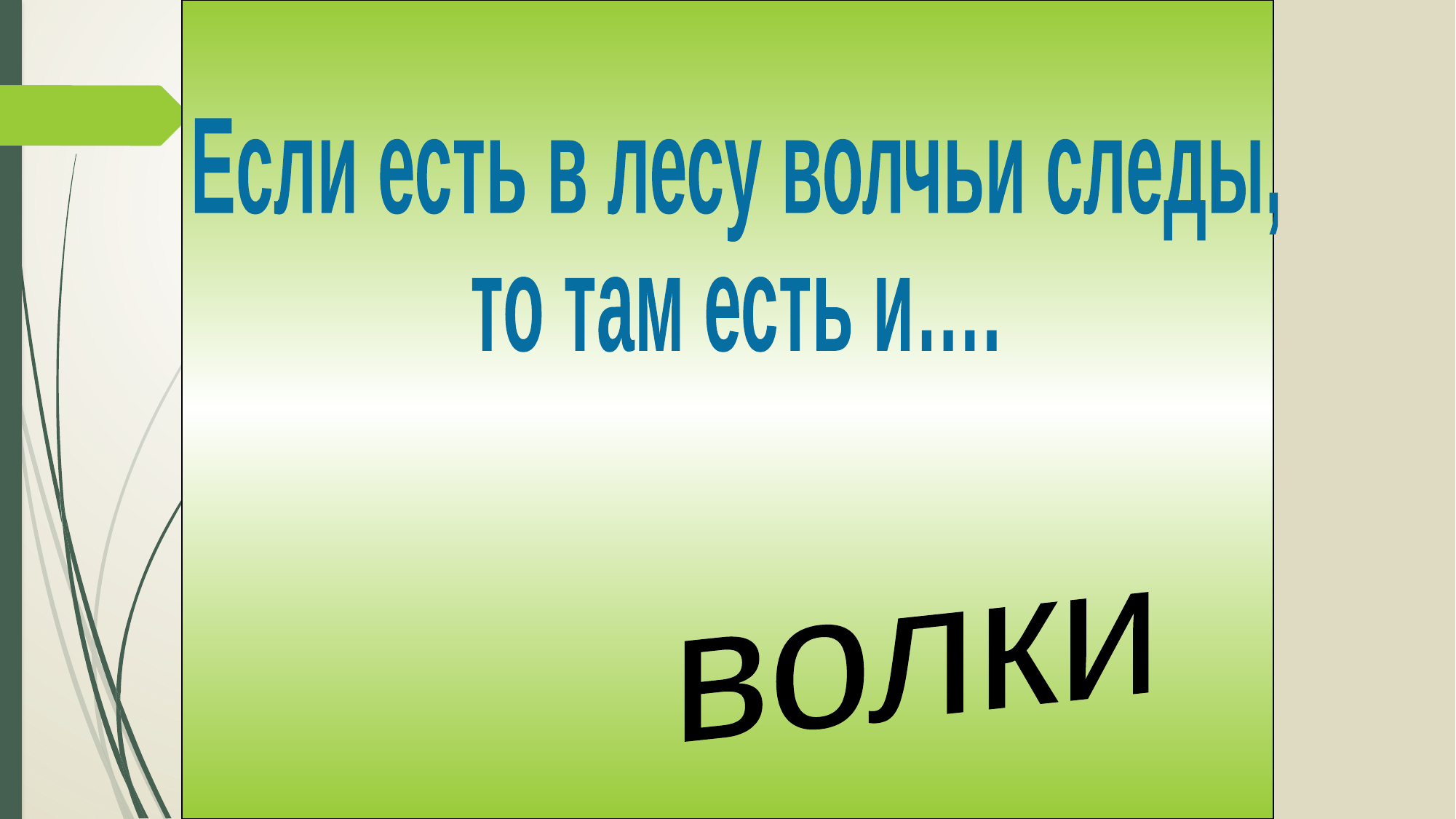

Если есть в лесу волчьи следы,
то там есть и….
волки